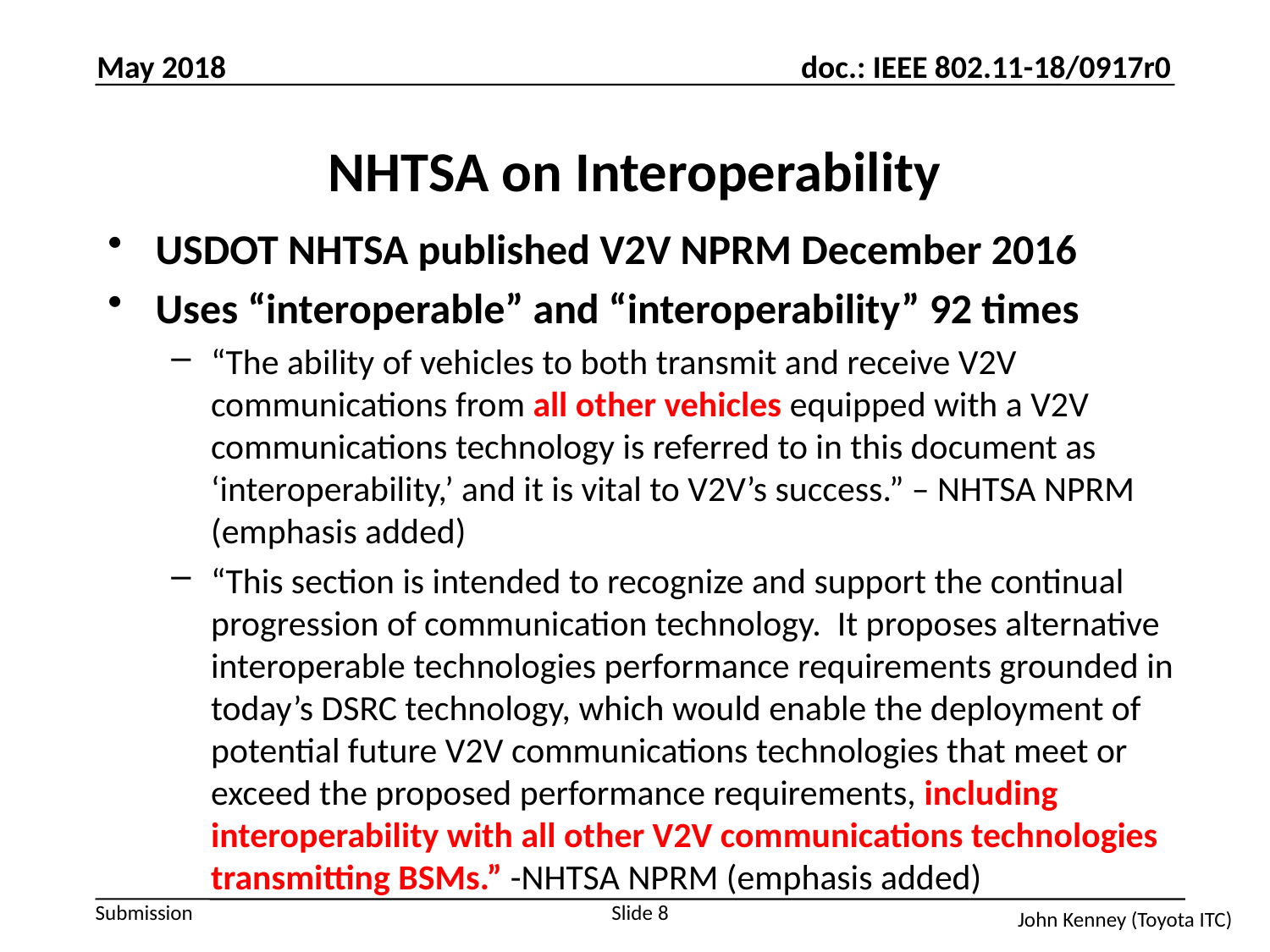

May 2018
# NHTSA on Interoperability
USDOT NHTSA published V2V NPRM December 2016
Uses “interoperable” and “interoperability” 92 times
“The ability of vehicles to both transmit and receive V2V communications from all other vehicles equipped with a V2V communications technology is referred to in this document as ‘interoperability,’ and it is vital to V2V’s success.” – NHTSA NPRM (emphasis added)
“This section is intended to recognize and support the continual progression of communication technology.  It proposes alternative interoperable technologies performance requirements grounded in today’s DSRC technology, which would enable the deployment of potential future V2V communications technologies that meet or exceed the proposed performance requirements, including interoperability with all other V2V communications technologies transmitting BSMs.” -NHTSA NPRM (emphasis added)
Slide 8
John Kenney (Toyota ITC)